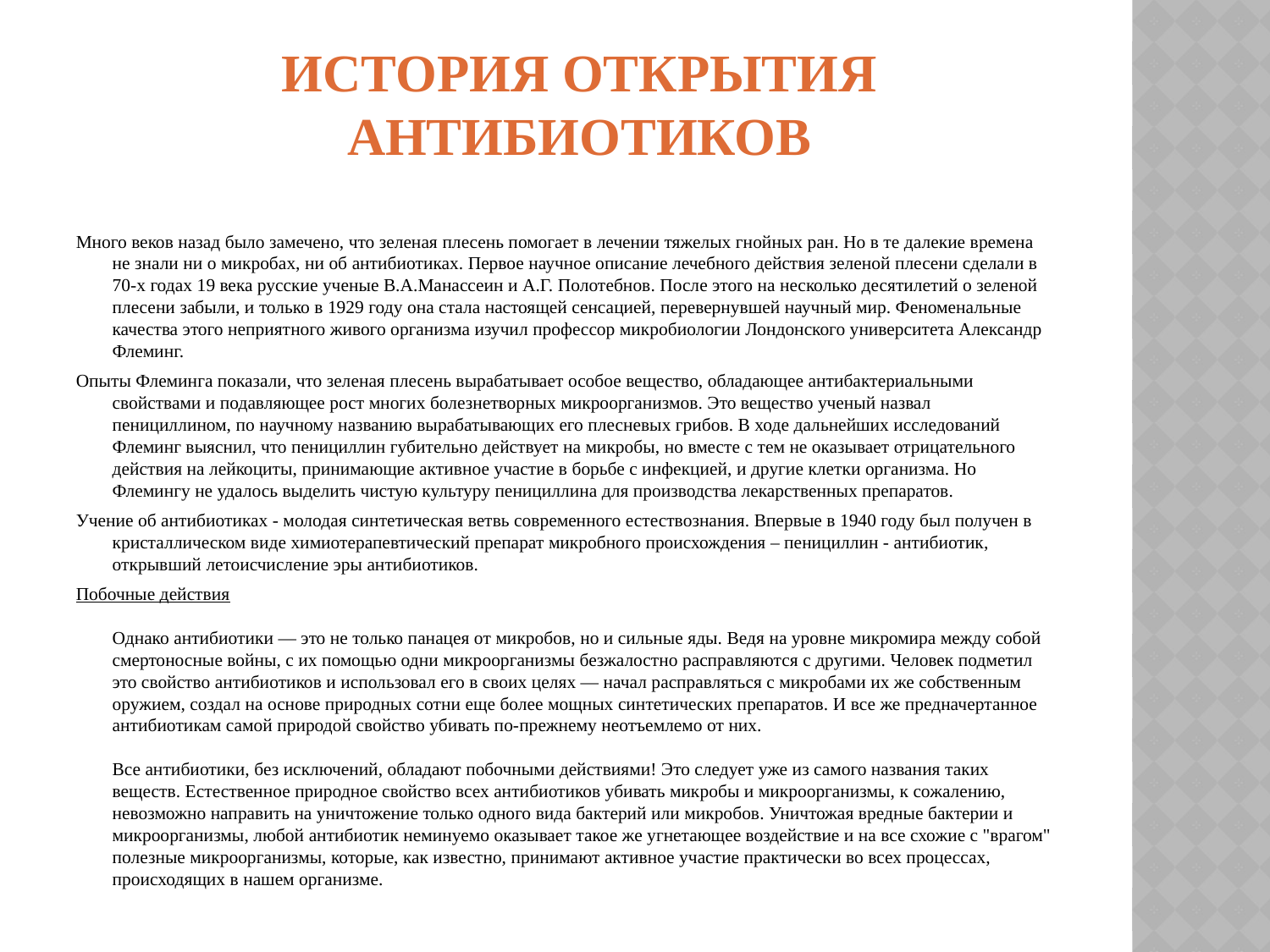

# История открытия антибиотиков
Много веков назад было замечено, что зеленая плесень помогает в лечении тяжелых гнойных ран. Но в те далекие времена не знали ни о микробах, ни об антибиотиках. Первое научное описание лечебного действия зеленой плесени сделали в 70-х годах 19 века русские ученые В.А.Манассеин и А.Г. Полотебнов. После этого на несколько десятилетий о зеленой плесени забыли, и только в 1929 году она стала настоящей сенсацией, перевернувшей научный мир. Феноменальные качества этого неприятного живого организма изучил профессор микробиологии Лондонского университета Александр Флеминг.
Опыты Флеминга показали, что зеленая плесень вырабатывает особое вещество, обладающее антибактериальными свойствами и подавляющее рост многих болезнетворных микроорганизмов. Это вещество ученый назвал пенициллином, по научному названию вырабатывающих его плесневых грибов. В ходе дальнейших исследований Флеминг выяснил, что пенициллин губительно действует на микробы, но вместе с тем не оказывает отрицательного действия на лейкоциты, принимающие активное участие в борьбе с инфекцией, и другие клетки организма. Но Флемингу не удалось выделить чистую культуру пенициллина для производства лекарственных препаратов.
Учение об антибиотиках - молодая синтетическая ветвь современного естествознания. Впервые в 1940 году был получен в кристаллическом виде химиотерапевтический препарат микробного происхождения – пенициллин - антибиотик, открывший летоисчисление эры антибиотиков.
Побочные действия
Однако антибиотики — это не только панацея от микробов, но и сильные яды. Ведя на уровне микромира между собой смертоносные войны, с их помощью одни микроорганизмы безжалостно расправляются с другими. Человек подметил это свойство антибиотиков и использовал его в своих целях — начал расправляться с микробами их же собственным оружием, создал на основе природных сотни еще более мощных синтетических препаратов. И все же предначертанное антибиотикам самой природой свойство убивать по-прежнему неотъемлемо от них.
Все антибиотики, без исключений, обладают побочными действиями! Это следует уже из самого названия таких веществ. Естественное природное свойство всех антибиотиков убивать микробы и микроорганизмы, к сожалению, невозможно направить на уничтожение только одного вида бактерий или микробов. Уничтожая вредные бактерии и микроорганизмы, любой антибиотик неминуемо оказывает такое же угнетающее воздействие и на все схожие с "врагом" полезные микроорганизмы, которые, как известно, принимают активное участие практически во всех процессах, происходящих в нашем организме.